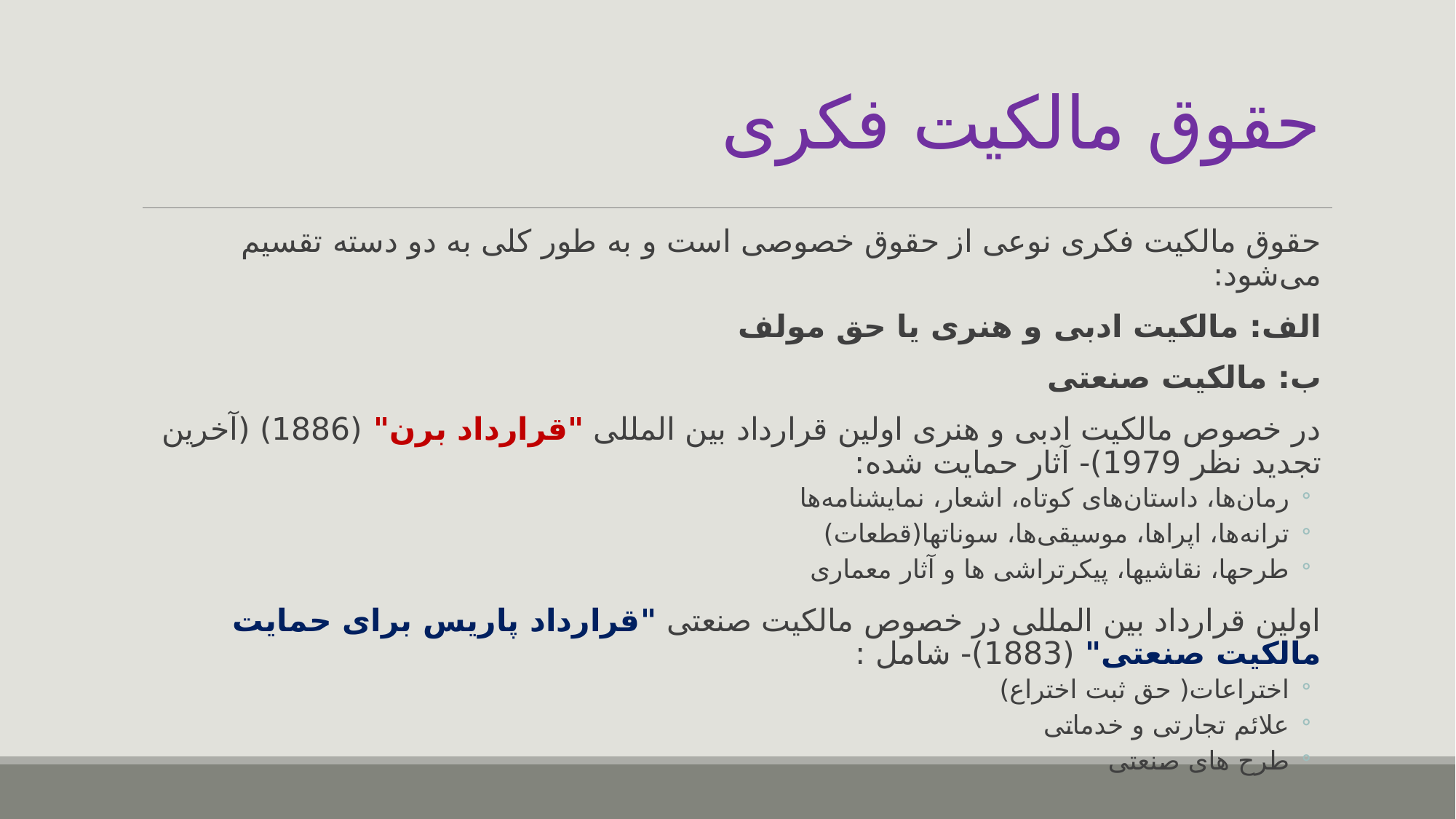

# حقوق مالکیت فکری
حقوق مالکیت فکری نوعی از حقوق خصوصی است و به طور کلی به دو دسته تقسیم می‌شود:
الف: مالکیت ادبی و هنری یا حق مولف
ب: مالکیت صنعتی
در خصوص مالکیت ادبی و هنری اولین قرارداد بین المللی "قرارداد برن" (1886) (آخرین تجدید نظر 1979)- آثار حمایت شده:
رمان‌ها، داستان‌های کوتاه، اشعار، نمایشنامه‌ها
ترانه‌ها، اپراها، موسیقی‌ها، سوناتها(قطعات)
طرحها، نقاشیها، پیکرتراشی ها و آثار معماری
اولین قرارداد بین المللی در خصوص مالکیت صنعتی "قرارداد پاریس برای حمایت مالکیت صنعتی" (1883)- شامل :
اختراعات( حق ثبت اختراع)
علائم تجارتی و خدماتی
طرح های صنعتی